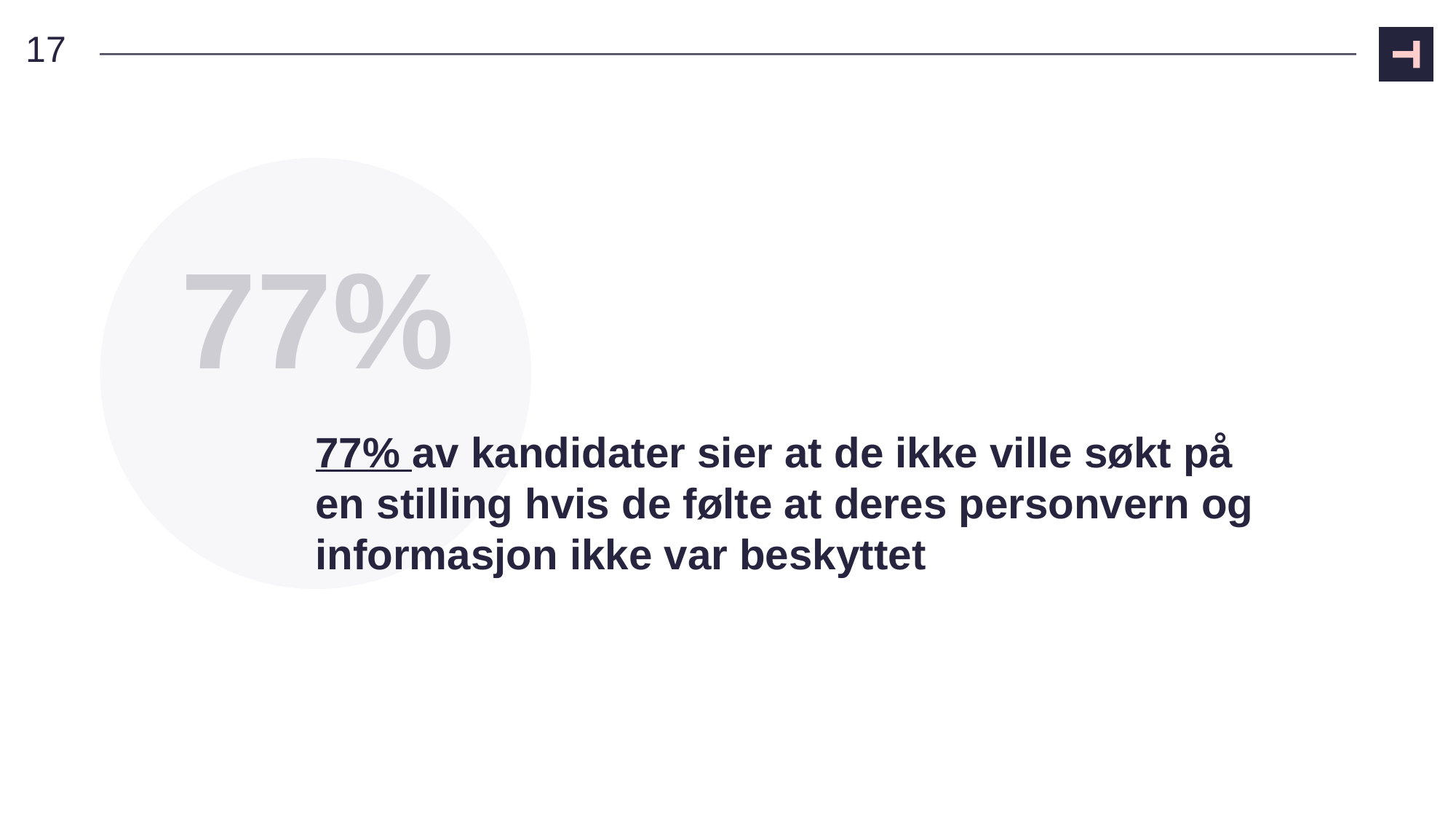

17

77%
# 77% av kandidater sier at de ikke ville søkt på en stilling hvis de følte at deres personvern og informasjon ikke var beskyttet